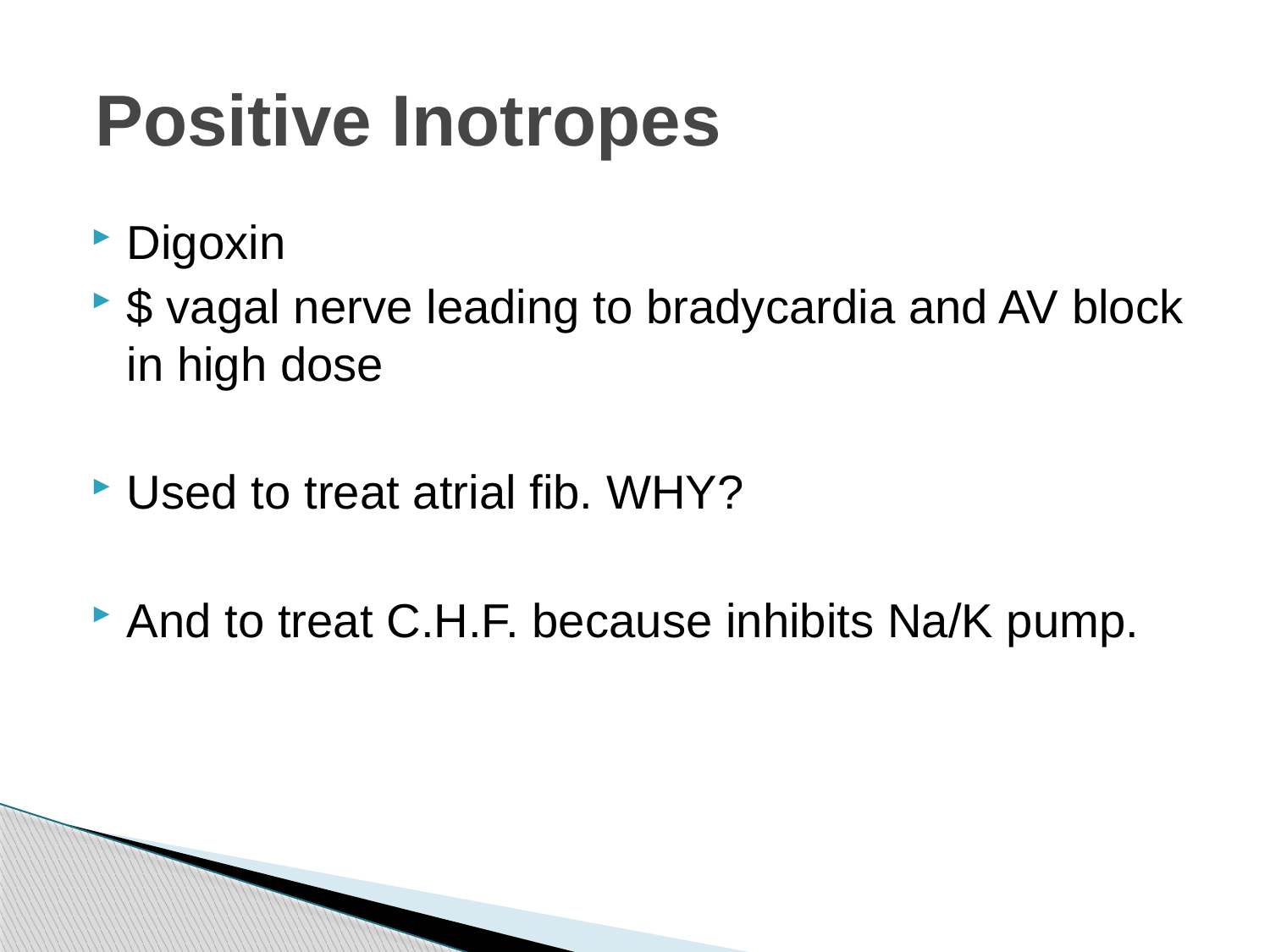

# Positive Inotropes
Digoxin
$ vagal nerve leading to bradycardia and AV block in high dose

Used to treat atrial fib. WHY?

And to treat C.H.F. because inhibits Na/K pump.